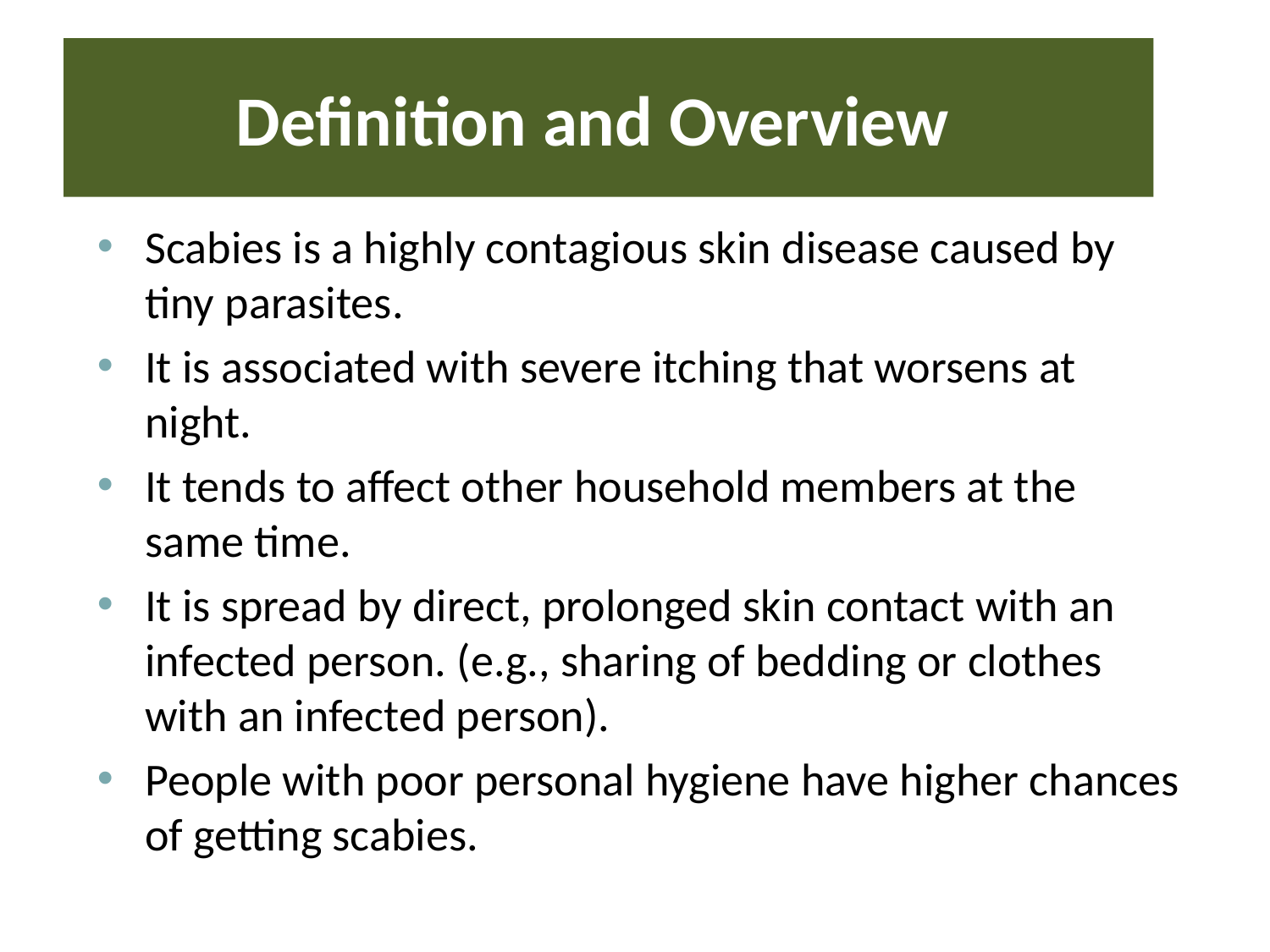

# Definition and Overview
Scabies is a highly contagious skin disease caused by tiny parasites.
It is associated with severe itching that worsens at night.
It tends to affect other household members at the same time.
It is spread by direct, prolonged skin contact with an infected person. (e.g., sharing of bedding or clothes with an infected person).
People with poor personal hygiene have higher chances of getting scabies.